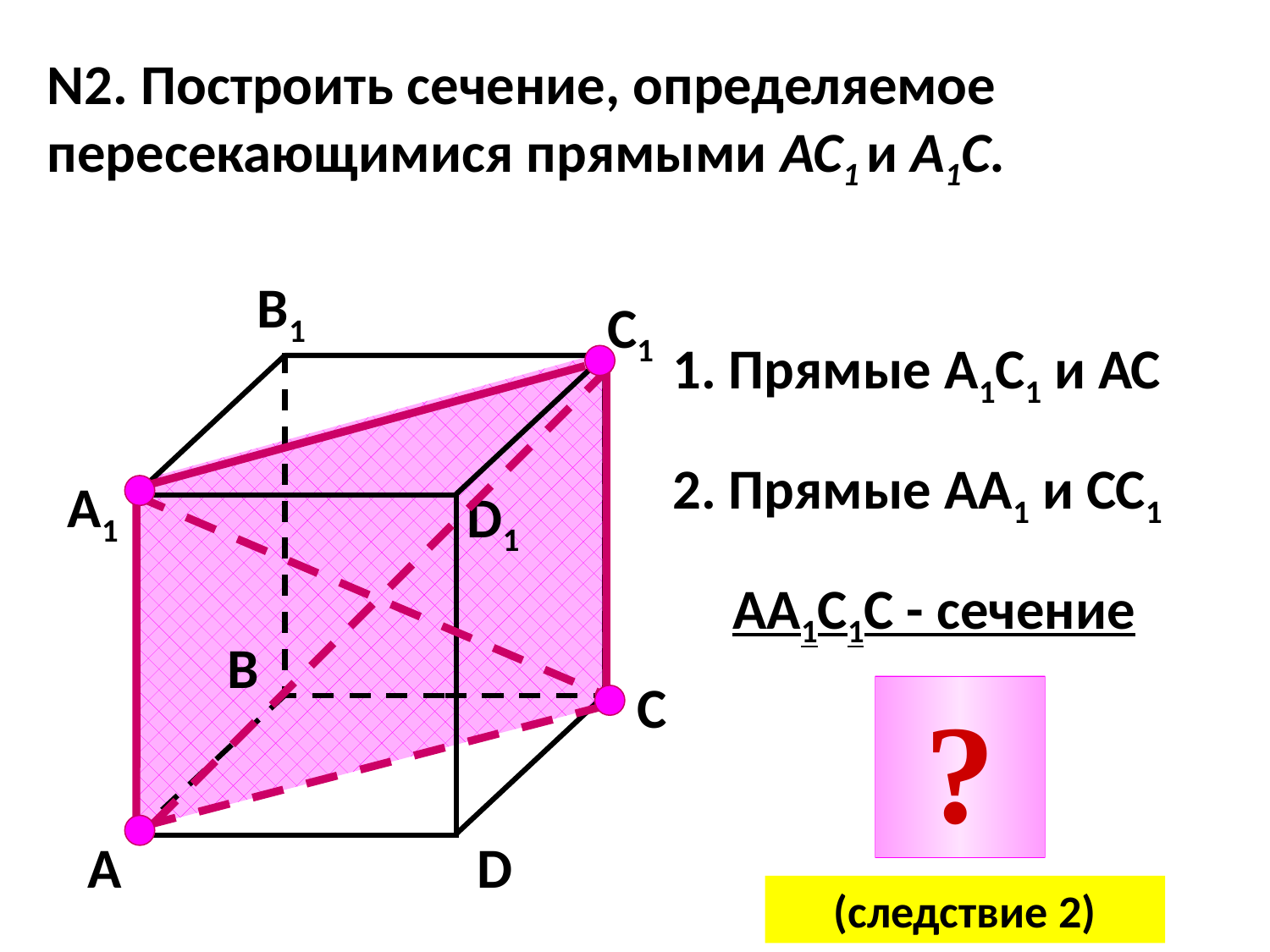

N2. Построить сечение, определяемое пересекающимися прямыми АС1 и А1С.
В1
С1
1. Прямые А1С1 и АС

2. Прямые АА1 и СС1
А1
D1

АА1С1С - сечение
В
С
?

А
D
(следствие 2)